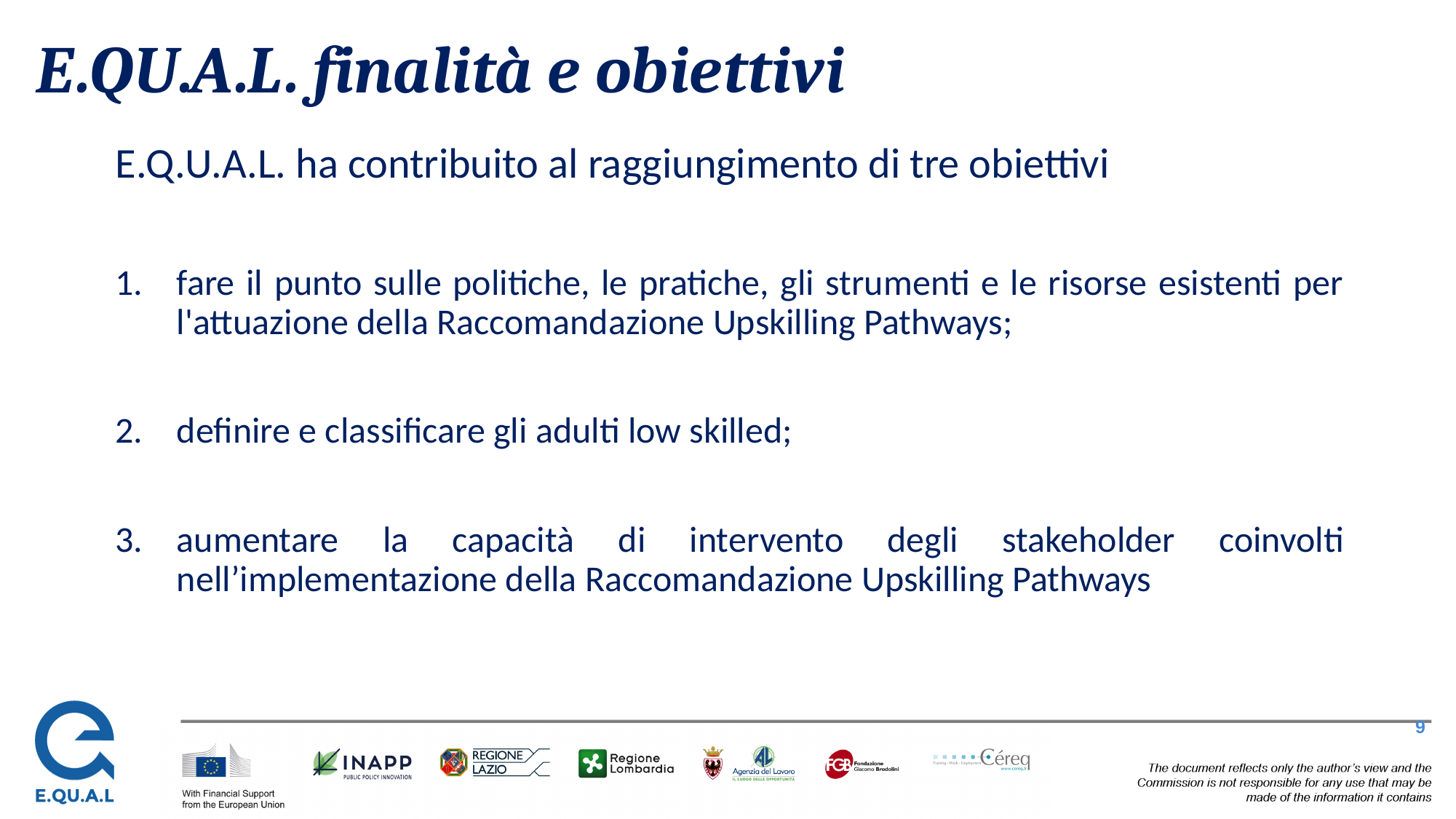

# E.QU.A.L. finalità e obiettivi
E.Q.U.A.L. ha contribuito al raggiungimento di tre obiettivi

fare il punto sulle politiche, le pratiche, gli strumenti e le risorse esistenti per l'attuazione della Raccomandazione Upskilling Pathways;

definire e classificare gli adulti low skilled;

aumentare la capacità di intervento degli stakeholder coinvolti nell’implementazione della Raccomandazione Upskilling Pathways